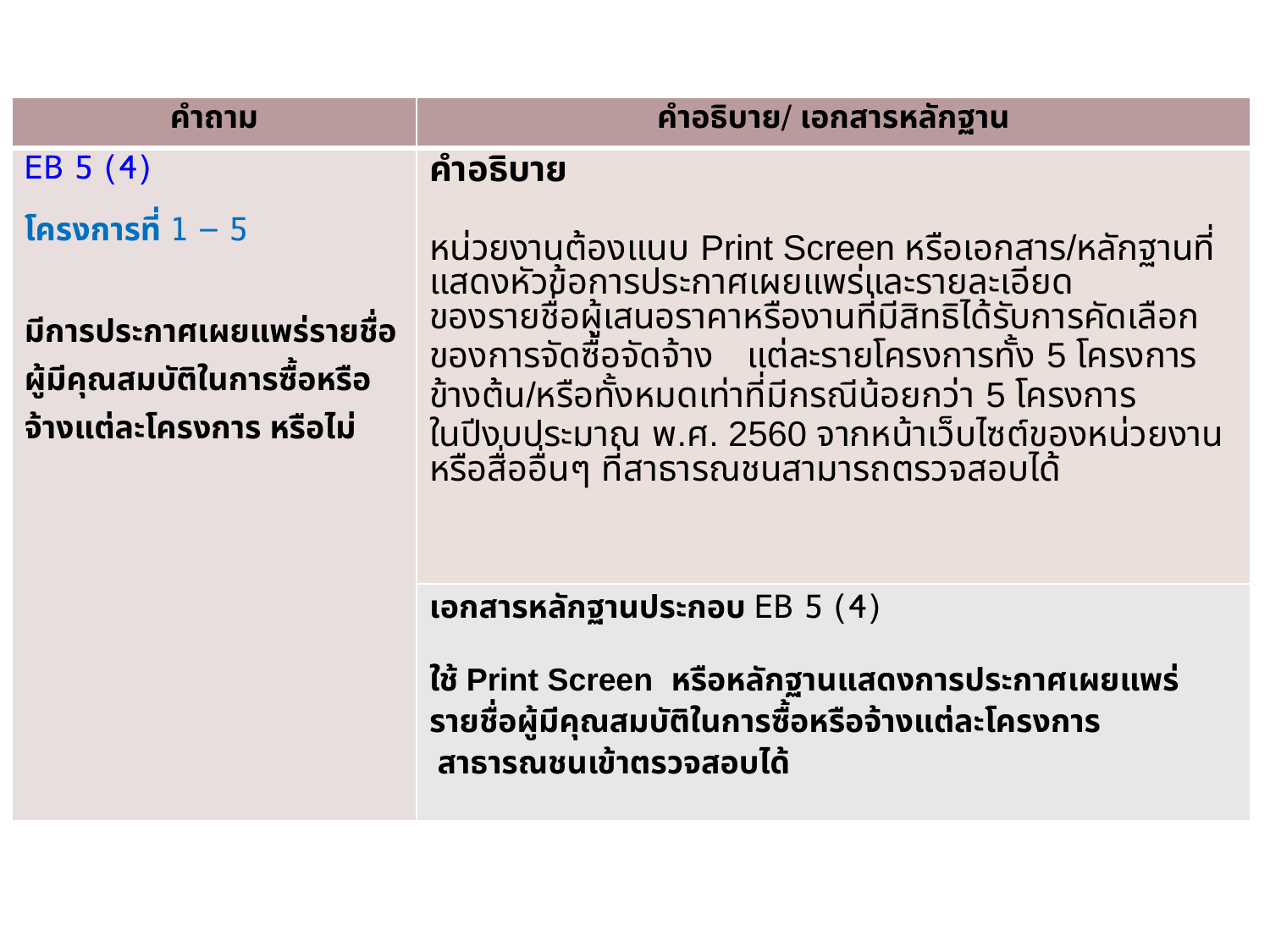

| คำถาม | คำอธิบาย/เอกสารหลักฐาน |
| --- | --- |
| EB 5 (4) โครงการที่ 1 – 5 มีการประกาศเผยแพร่รายชื่อผู้มีคุณสมบัติในการซื้อหรือจ้างแต่ละโครงการ หรือไม่ | คำอธิบาย หน่วยงานต้องแนบ Print Screen หรือเอกสาร/หลักฐานที่แสดงหัวข้อการประกาศเผยแพร่และรายละเอียด ของรายชื่อผู้เสนอราคาหรืองานที่มีสิทธิได้รับการคัดเลือกของการจัดซื้อจัดจ้าง แต่ละรายโครงการทั้ง 5 โครงการข้างต้น/หรือทั้งหมดเท่าที่มีกรณีน้อยกว่า 5 โครงการ ในปีงบประมาณ พ.ศ. 2560 จากหน้าเว็บไซต์ของหน่วยงานหรือสื่ออื่นๆ ที่สาธารณชนสามารถตรวจสอบได้ |
|  | เอกสารหลักฐานประกอบ EB 5 (4) ใช้ Print Screen หรือหลักฐานแสดงการประกาศเผยแพร่ รายชื่อผู้มีคุณสมบัติในการซื้อหรือจ้างแต่ละโครงการ สาธารณชนเข้าตรวจสอบได้ |